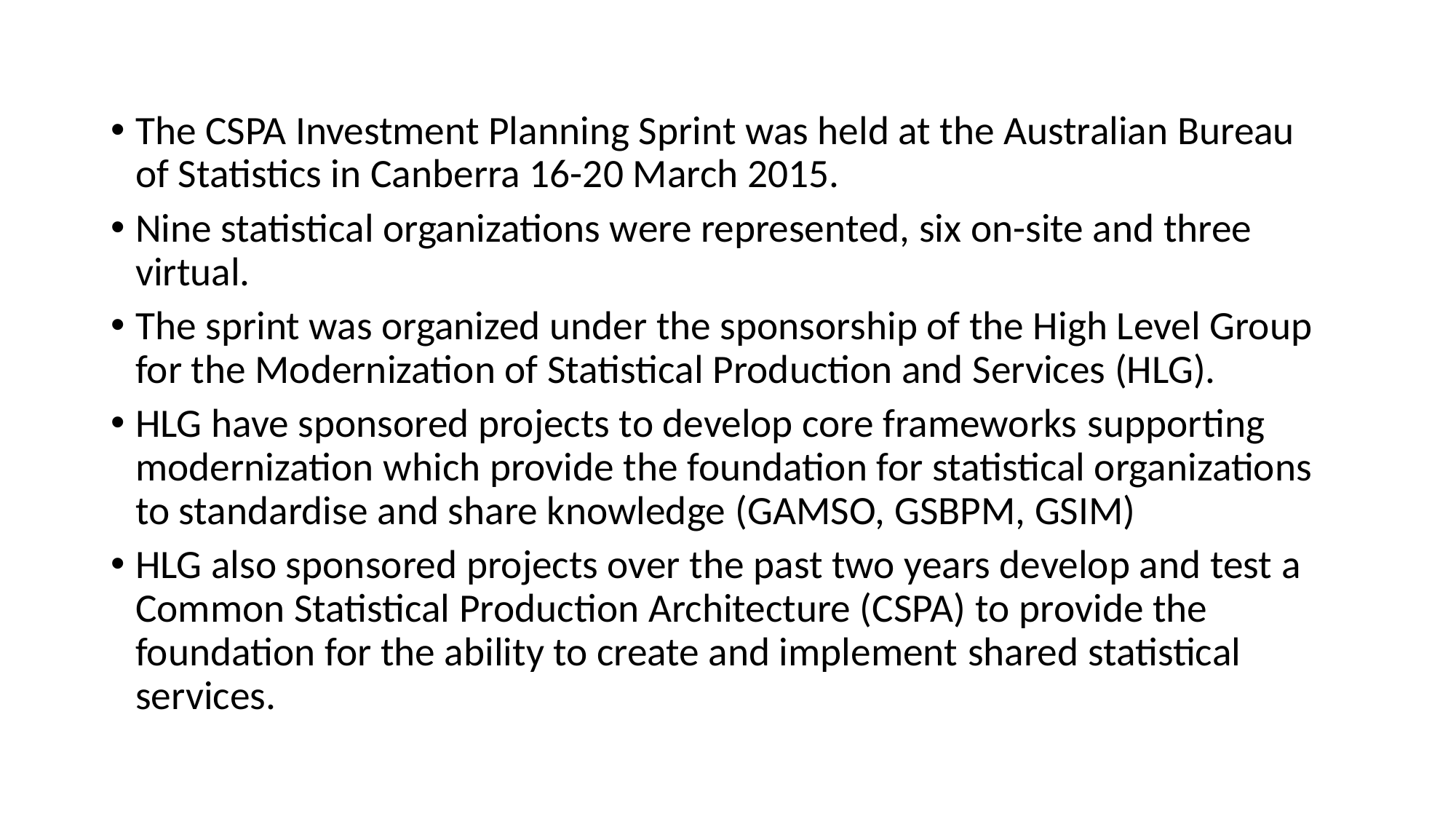

The CSPA Investment Planning Sprint was held at the Australian Bureau of Statistics in Canberra 16-20 March 2015.
Nine statistical organizations were represented, six on-site and three virtual.
The sprint was organized under the sponsorship of the High Level Group for the Modernization of Statistical Production and Services (HLG).
HLG have sponsored projects to develop core frameworks supporting modernization which provide the foundation for statistical organizations to standardise and share knowledge (GAMSO, GSBPM, GSIM)
HLG also sponsored projects over the past two years develop and test a Common Statistical Production Architecture (CSPA) to provide the foundation for the ability to create and implement shared statistical services.